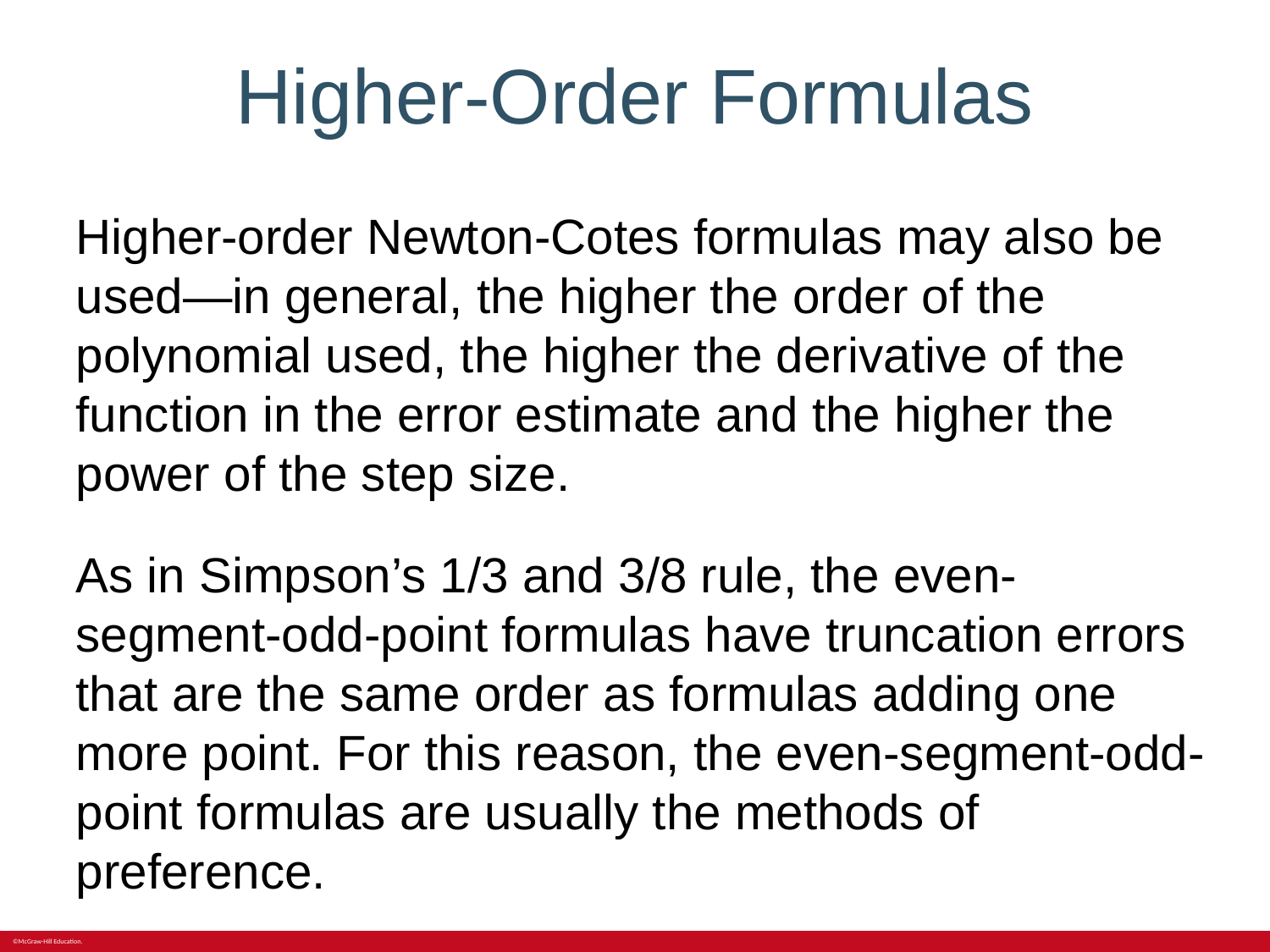

# Higher-Order Formulas
Higher-order Newton-Cotes formulas may also be used—in general, the higher the order of the polynomial used, the higher the derivative of the function in the error estimate and the higher the power of the step size.
As in Simpson’s 1/3 and 3/8 rule, the even-segment-odd-point formulas have truncation errors that are the same order as formulas adding one more point. For this reason, the even-segment-odd-point formulas are usually the methods of preference.